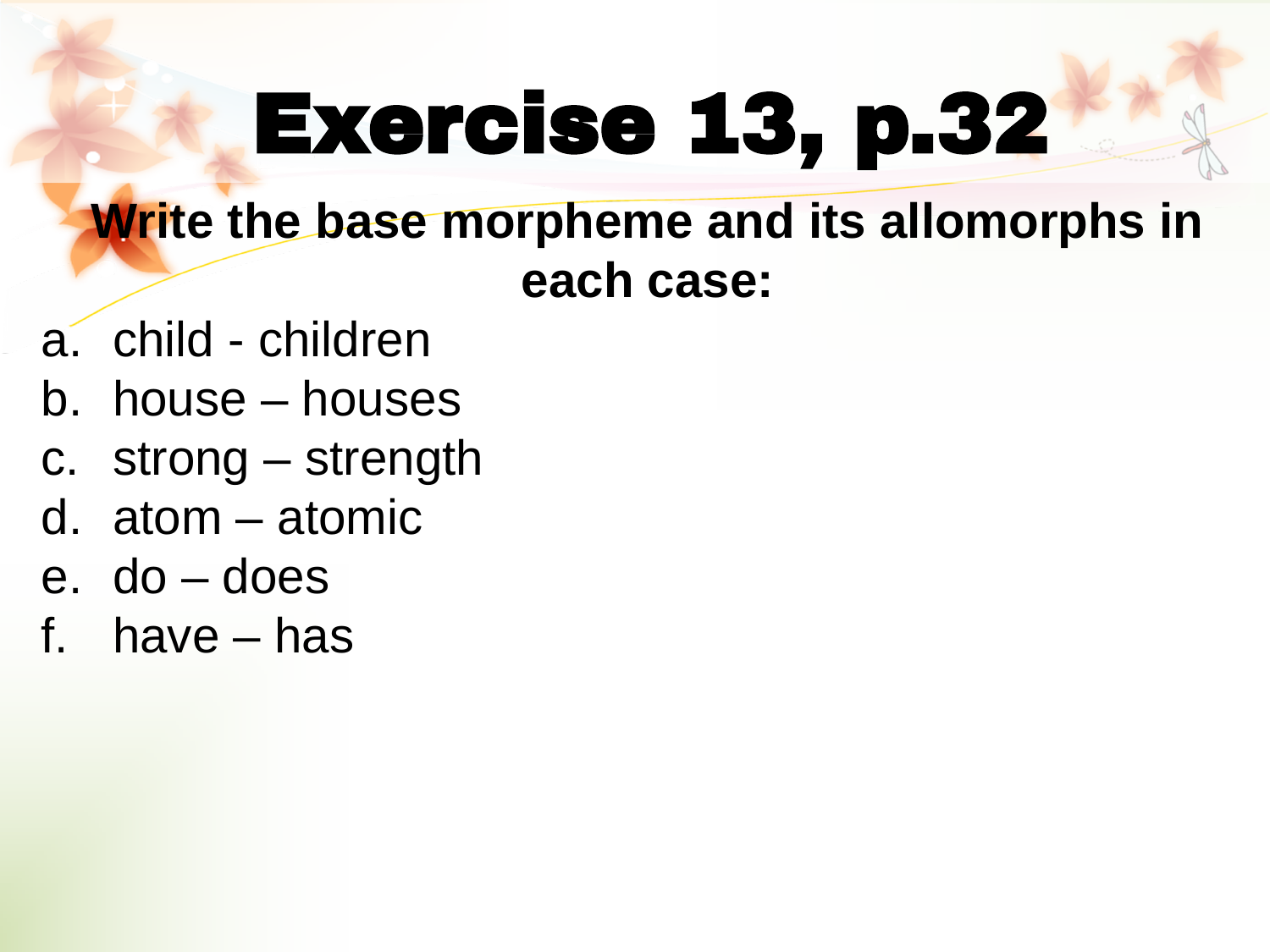

# Exercise 13, p.32
Write the base morpheme and its allomorphs in each case:
child - children
house – houses
strong – strength
atom – atomic
do – does
have – has